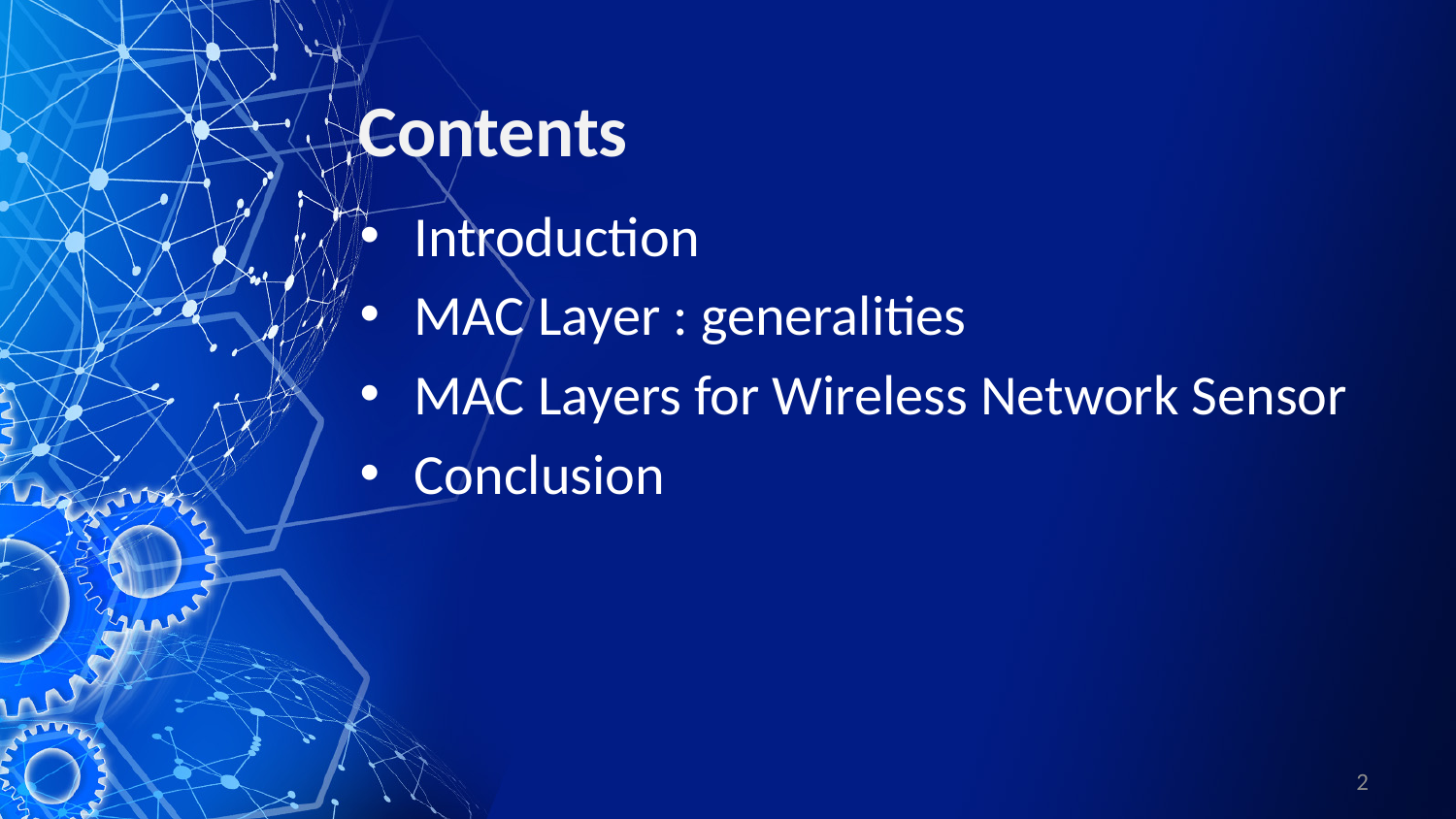

# Contents
Introduction
MAC Layer : generalities
MAC Layers for Wireless Network Sensor
Conclusion
2